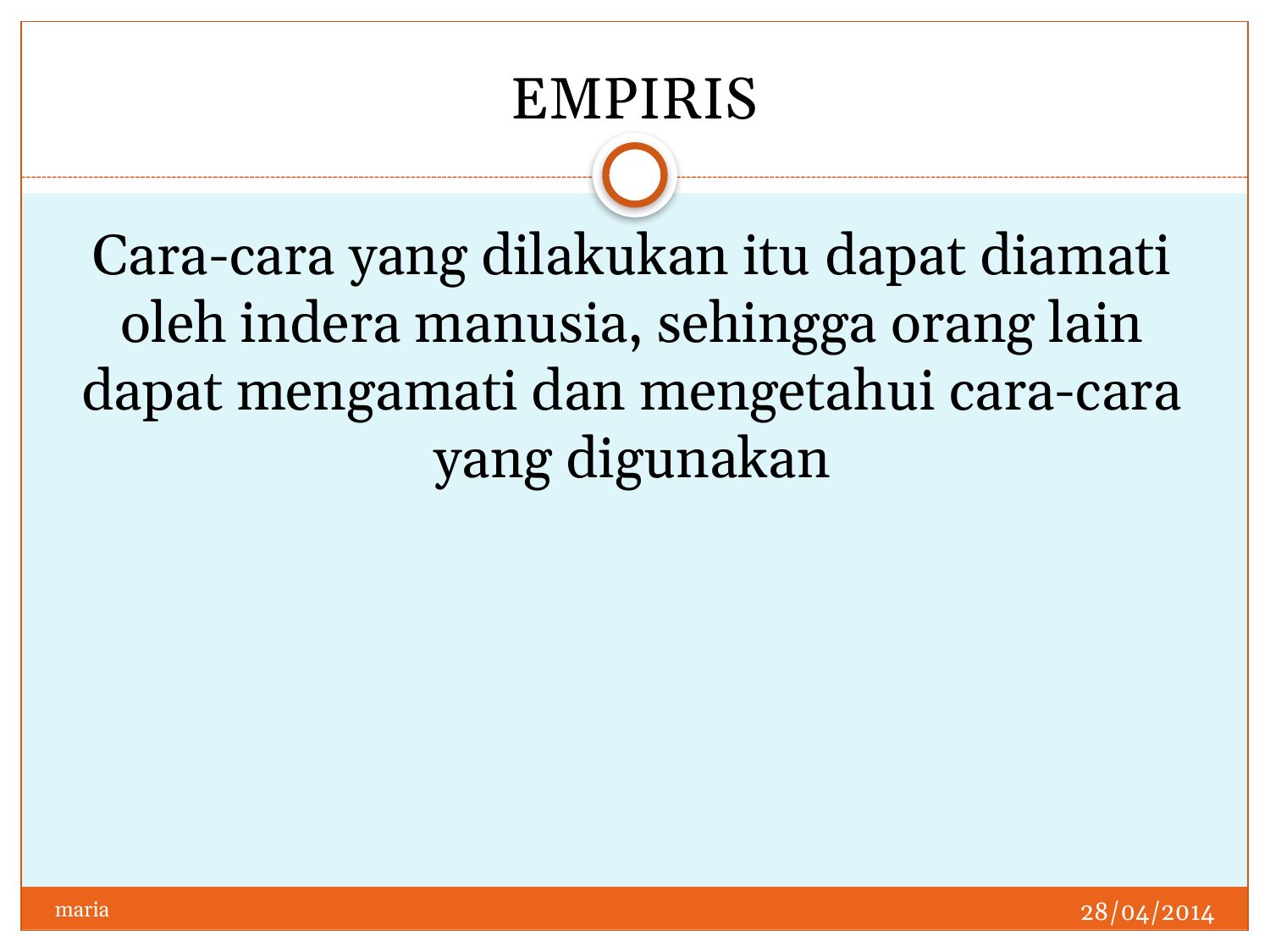

# EMPIRIS
Cara-cara yang dilakukan itu dapat diamati oleh indera manusia, sehingga orang lain dapat mengamati dan mengetahui cara-cara yang digunakan
28/04/2014
maria